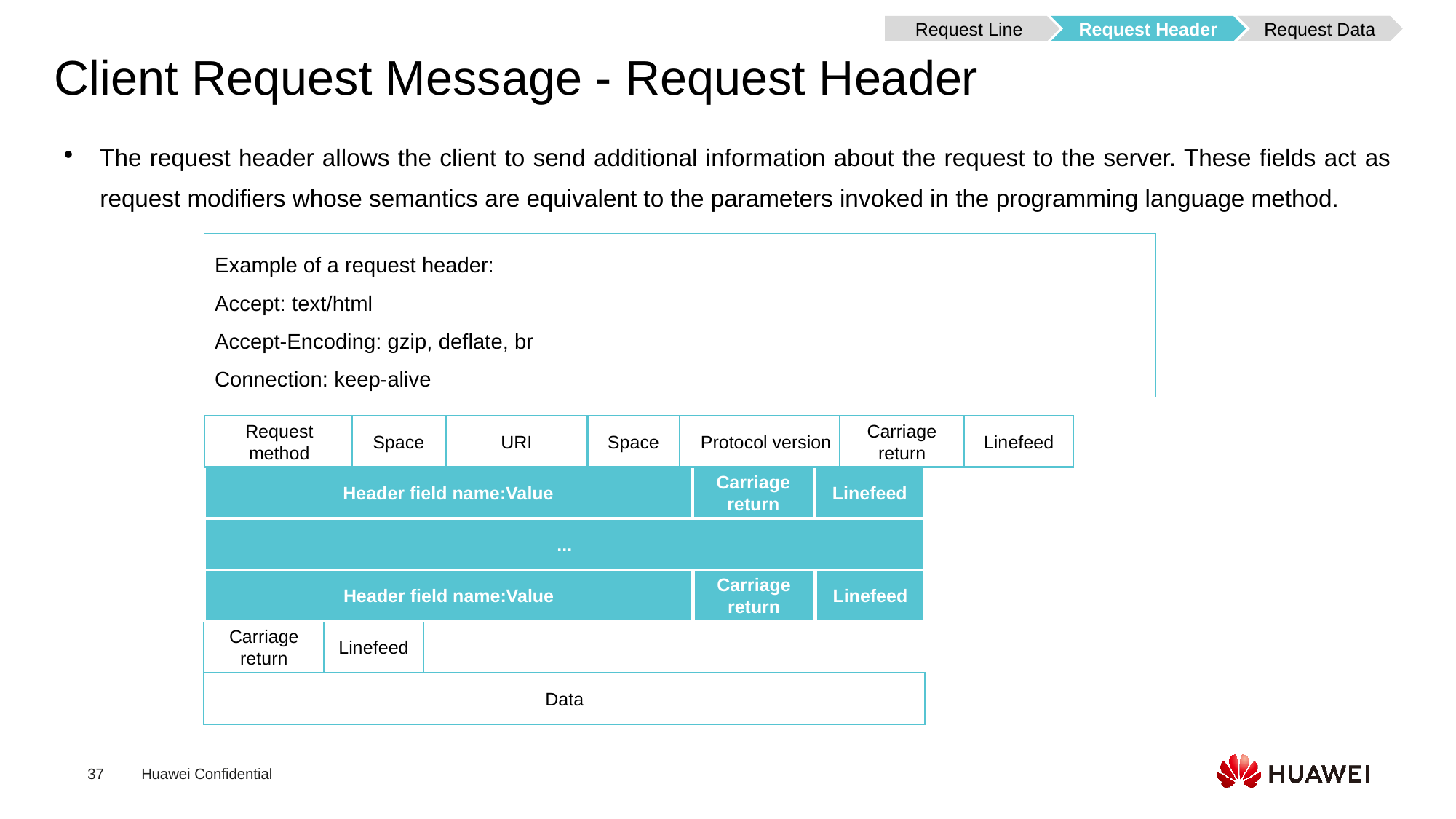

Request Header
Request Data
Request Data
Request Line
# Client Request Message - Request Header
The request header allows the client to send additional information about the request to the server. These fields act as request modifiers whose semantics are equivalent to the parameters invoked in the programming language method.
Example of a request header:
Accept: text/html
Accept-Encoding: gzip, deflate, br
Connection: keep-alive
Request method
Space
URI
Space
Protocol version
Carriage return
Linefeed
Header field name:Value
Carriage return
Linefeed
...
Header field name:Value
Carriage return
Linefeed
Carriage return
Linefeed
Data